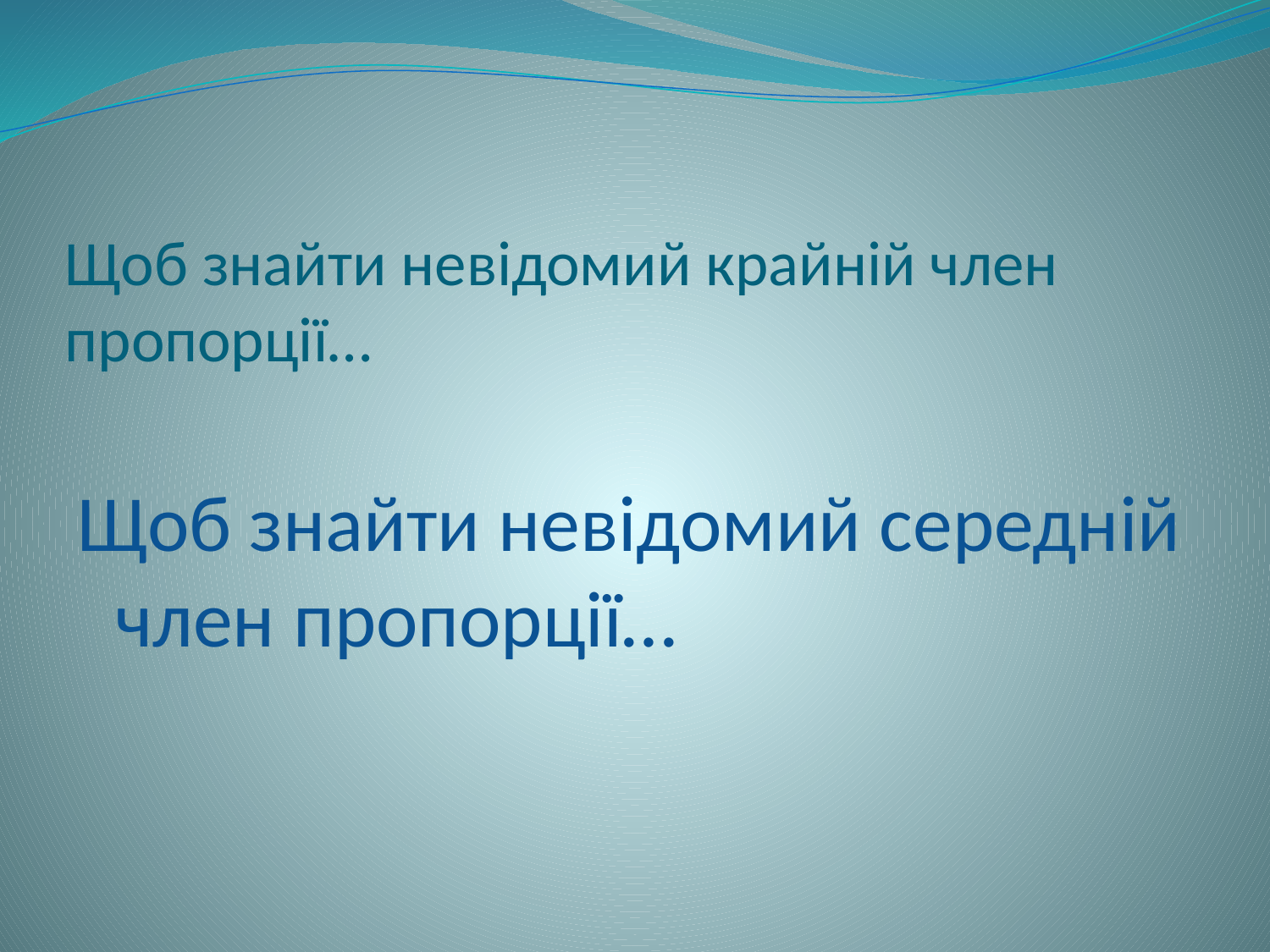

# Щоб знайти невідомий крайній член пропорції…
Щоб знайти невідомий середній член пропорції…